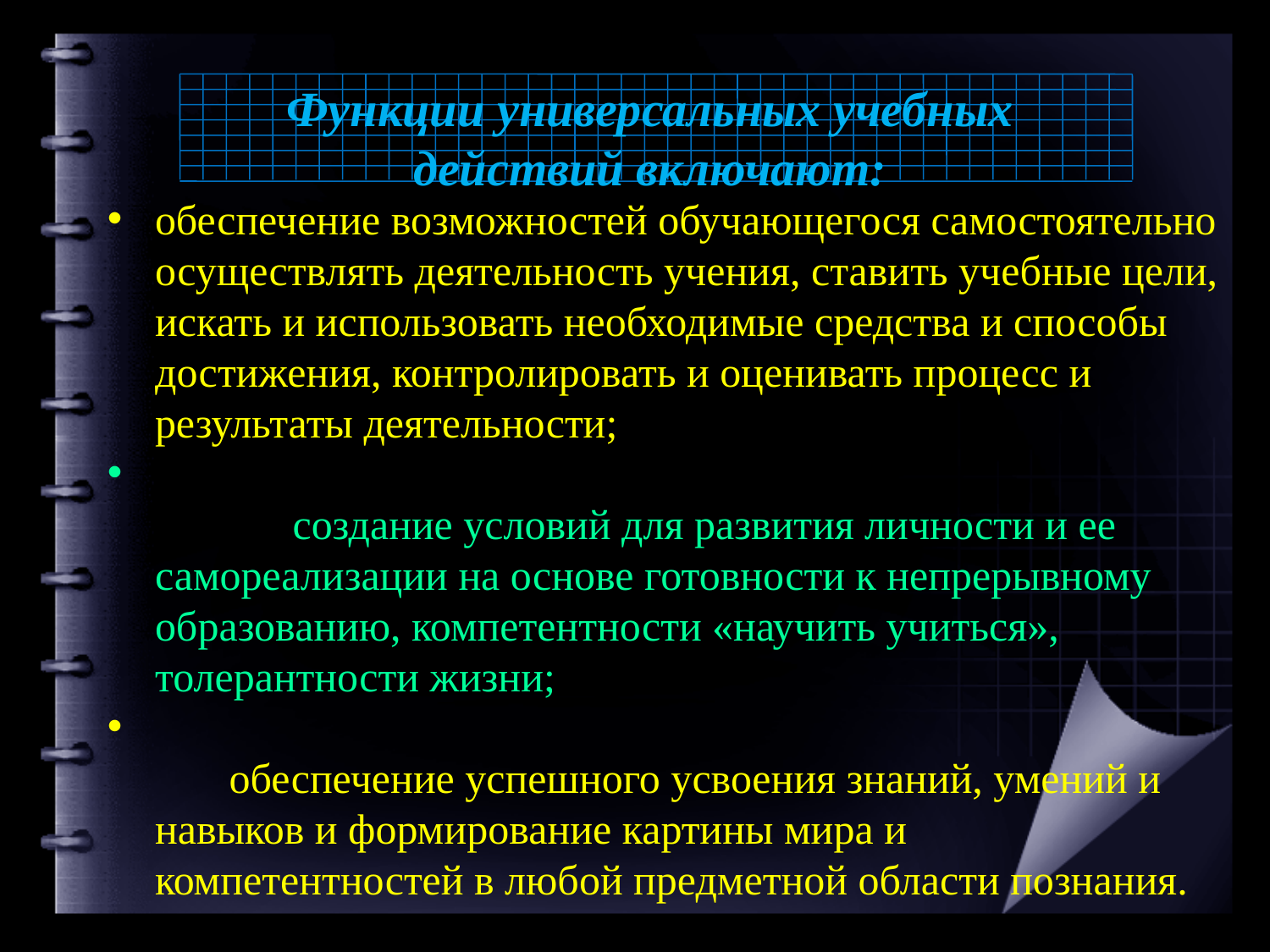

Функции универсальных учебных действий включают:
обеспечение возможностей обучающегося самостоятельно осуществлять деятельность учения, ставить учебные цели, искать и использовать необходимые средства и способы достижения, контролировать и оценивать процесс и результаты деятельности;
                                                                                                                  создание условий для развития личности и ее самореализации на основе готовности к непрерывному образованию, компетентности «научить учиться», толерантности жизни;
                                                                                                            обеспечение успешного усвоения знаний, умений и навыков и формирование картины мира и компетентностей в любой предметной области познания.